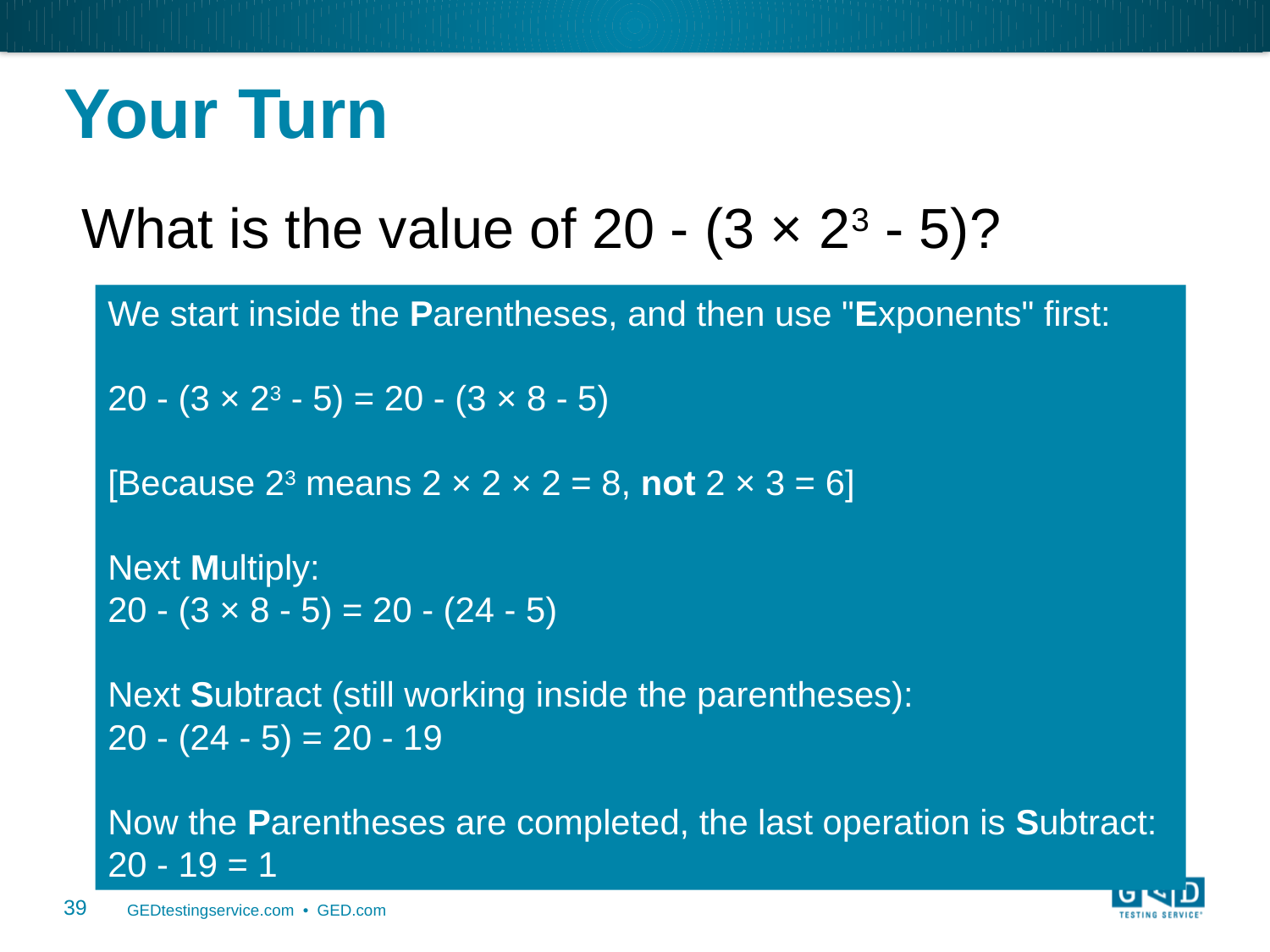

# Your Turn
What is the value of 20 - (3 × 23 - 5)?
We start inside the Parentheses, and then use "Exponents" first:
20 - (3 × 23 - 5) = 20 - (3 × 8 - 5)
[Because 23 means 2 × 2 × 2 = 8, not 2 × 3 = 6]
Next Multiply: 
20 - (3 × 8 - 5) = 20 - (24 - 5)
Next Subtract (still working inside the parentheses):
20 - (24 - 5) = 20 - 19
Now the Parentheses are completed, the last operation is Subtract:
20 - 19 = 1
39